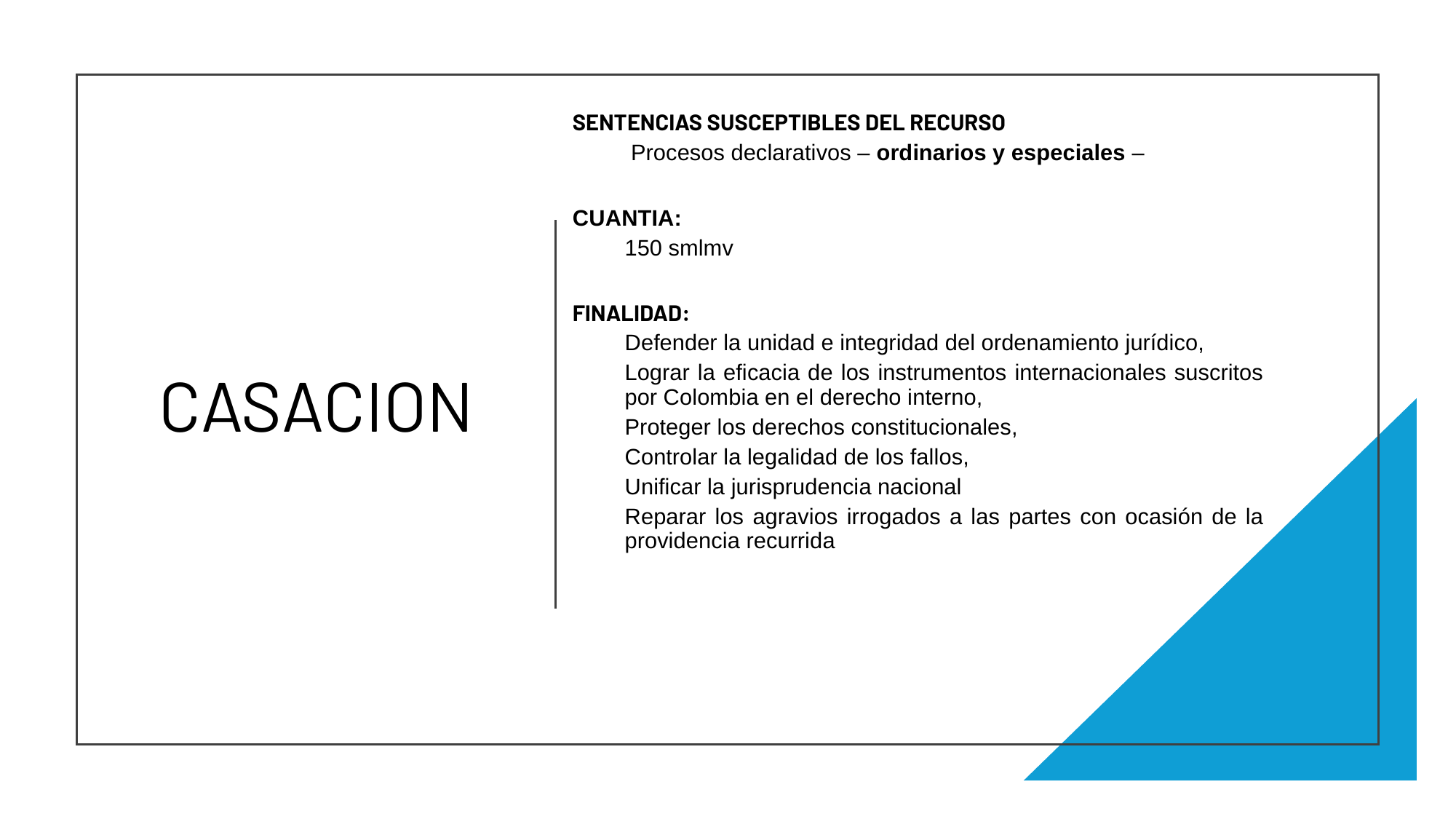

SENTENCIAS SUSCEPTIBLES DEL RECURSO
 Procesos declarativos – ordinarios y especiales –

CUANTIA:
150 smlmv

FINALIDAD:
Defender la unidad e integridad del ordenamiento jurídico,
Lograr la eficacia de los instrumentos internacionales suscritos por Colombia en el derecho interno,
Proteger los derechos constitucionales,
Controlar la legalidad de los fallos,
Unificar la jurisprudencia nacional
Reparar los agravios irrogados a las partes con ocasión de la providencia recurrida

# CASACION